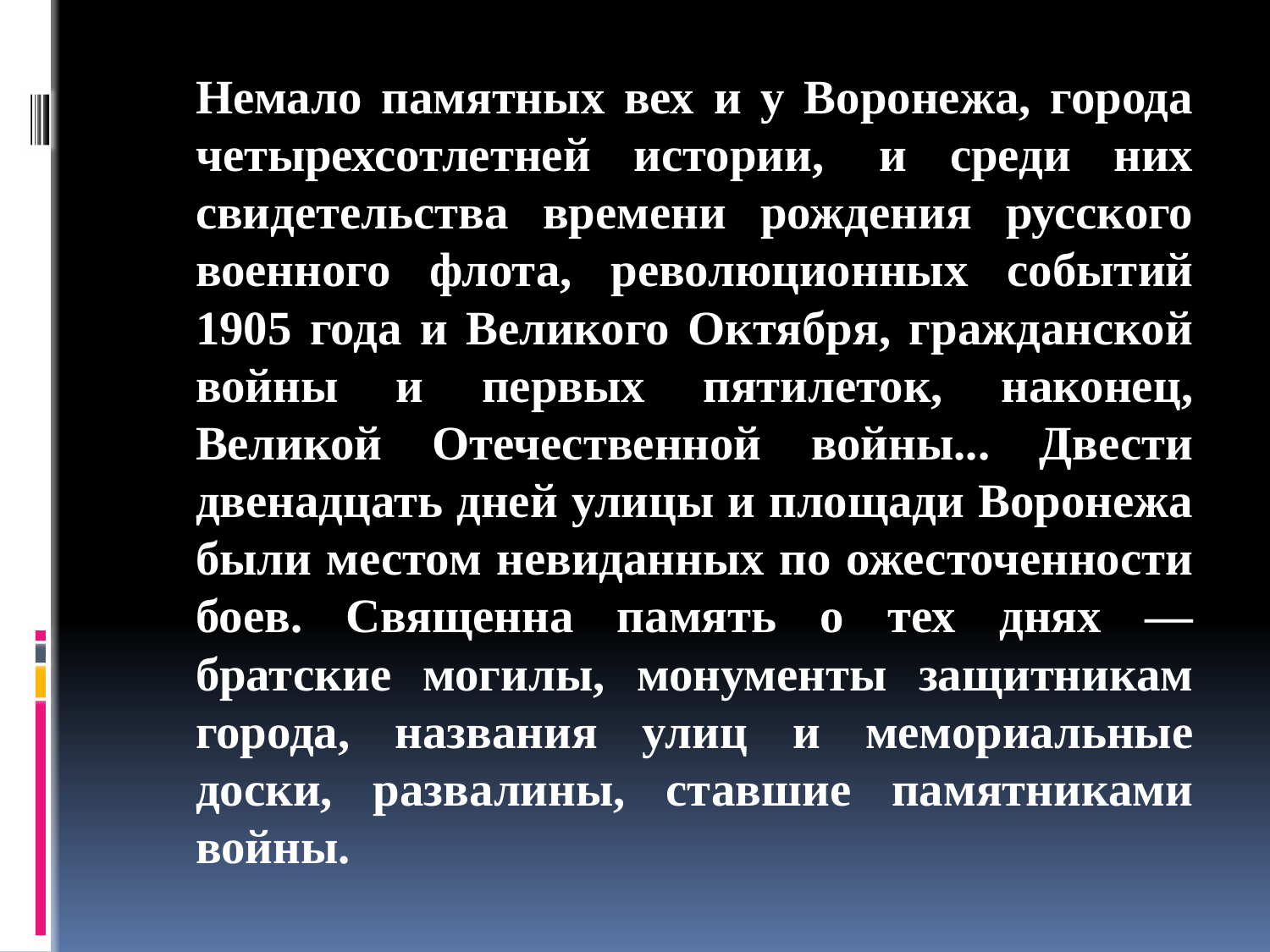

Немало памятных вех и у Воронежа, города четырехсотлетней истории,  и среди них свидетельства времени рождения русского военного флота, революционных событий 1905 года и Великого Октября, гражданской войны и первых пятилеток, наконец, Великой Отечественной войны... Двести двенадцать дней улицы и площади Воронежа были местом невиданных по ожесточенности боев. Священна память о тех днях — братские могилы, монументы защитникам города, названия улиц и мемориальные доски, развалины, ставшие памятниками войны.